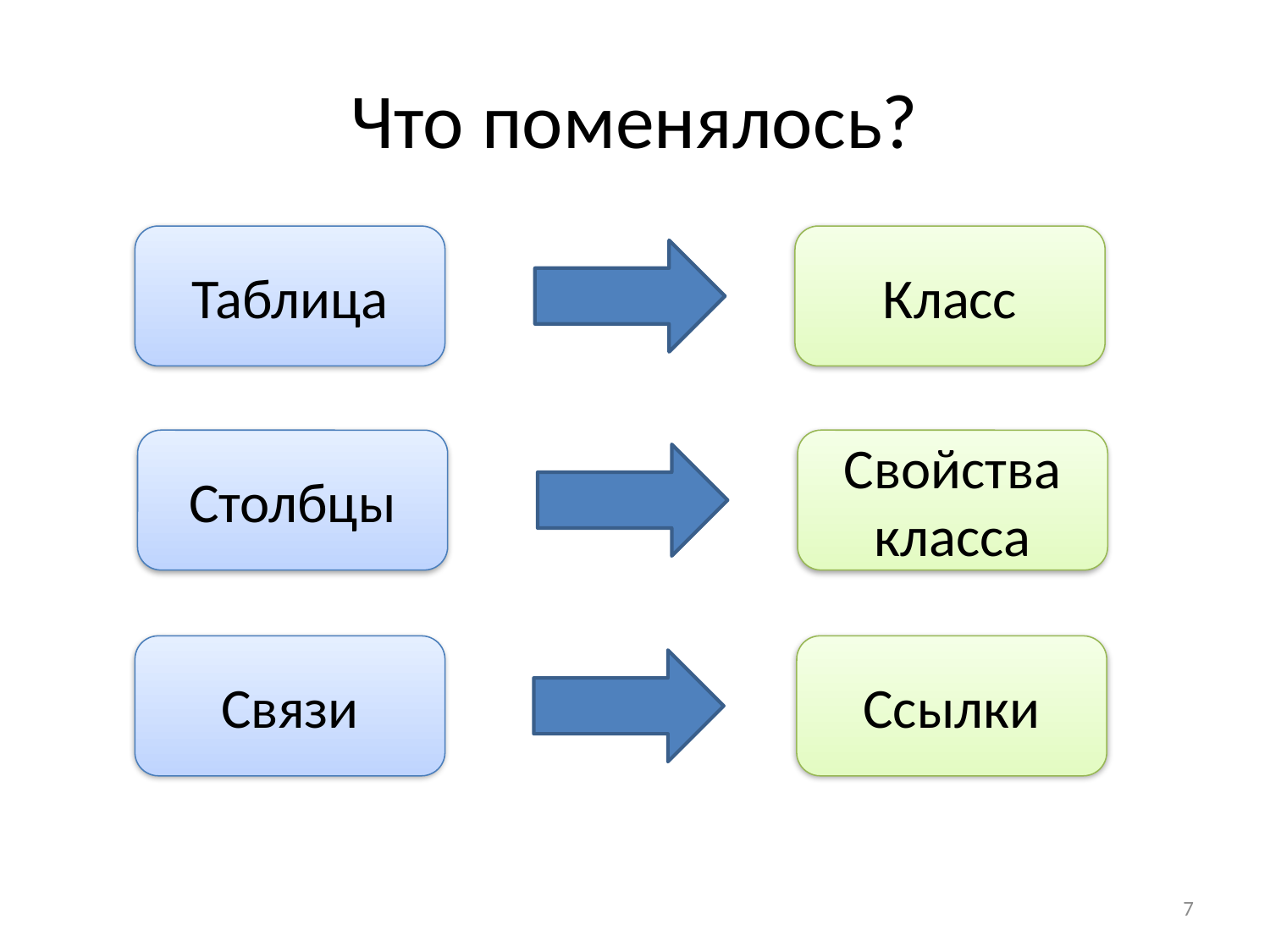

# Что поменялось?
Таблица
Класс

Столбцы
Свойства класса

Ссылки
Связи

7